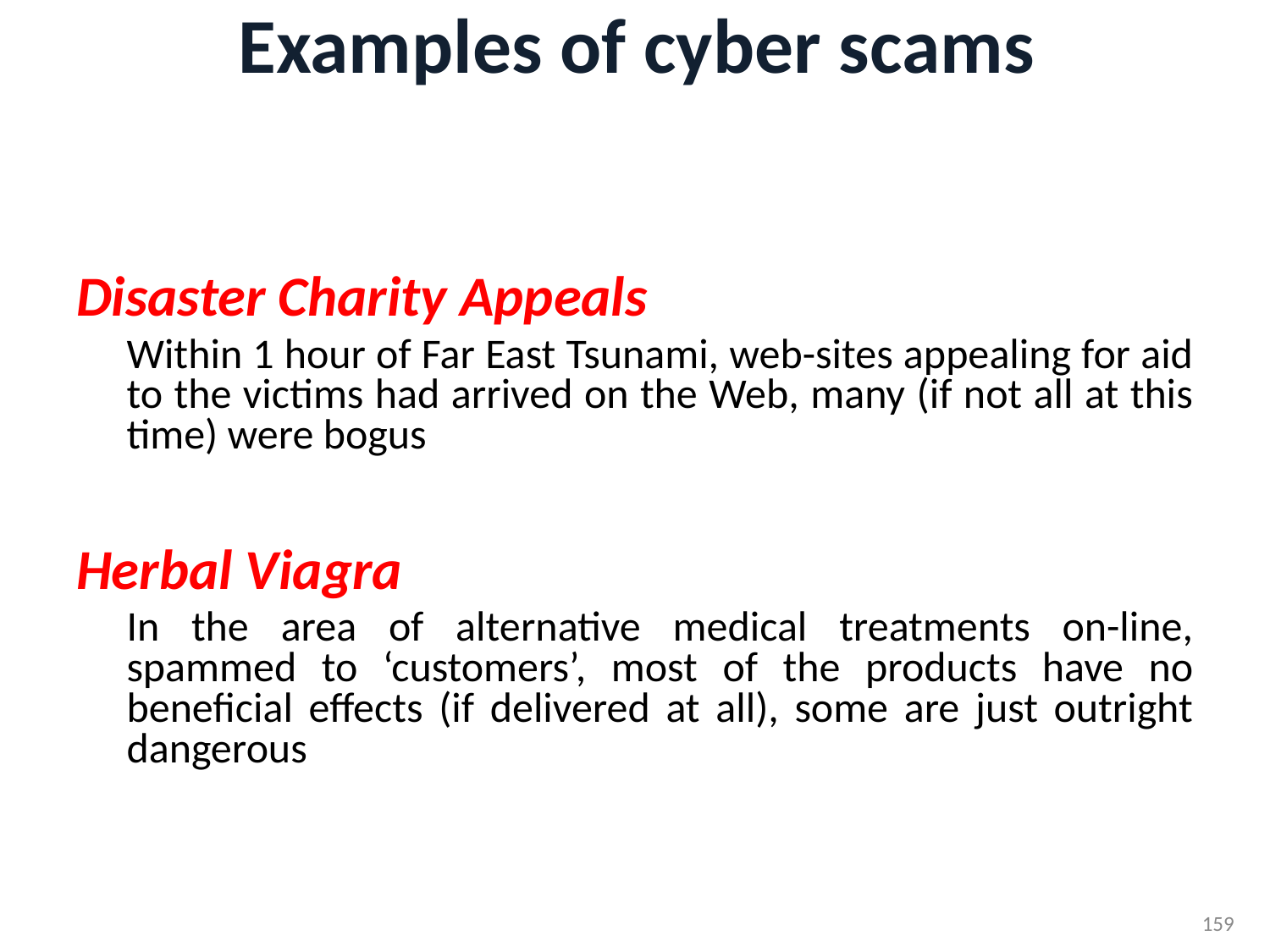

# Examples of cyber scams

Disaster Charity Appeals
Within 1 hour of Far East Tsunami, web-sites appealing for aid to the victims had arrived on the Web, many (if not all at this time) were bogus

Herbal Viagra
In the area of alternative medical treatments on-line, spammed to ‘customers’, most of the products have no beneficial effects (if delivered at all), some are just outright dangerous
159